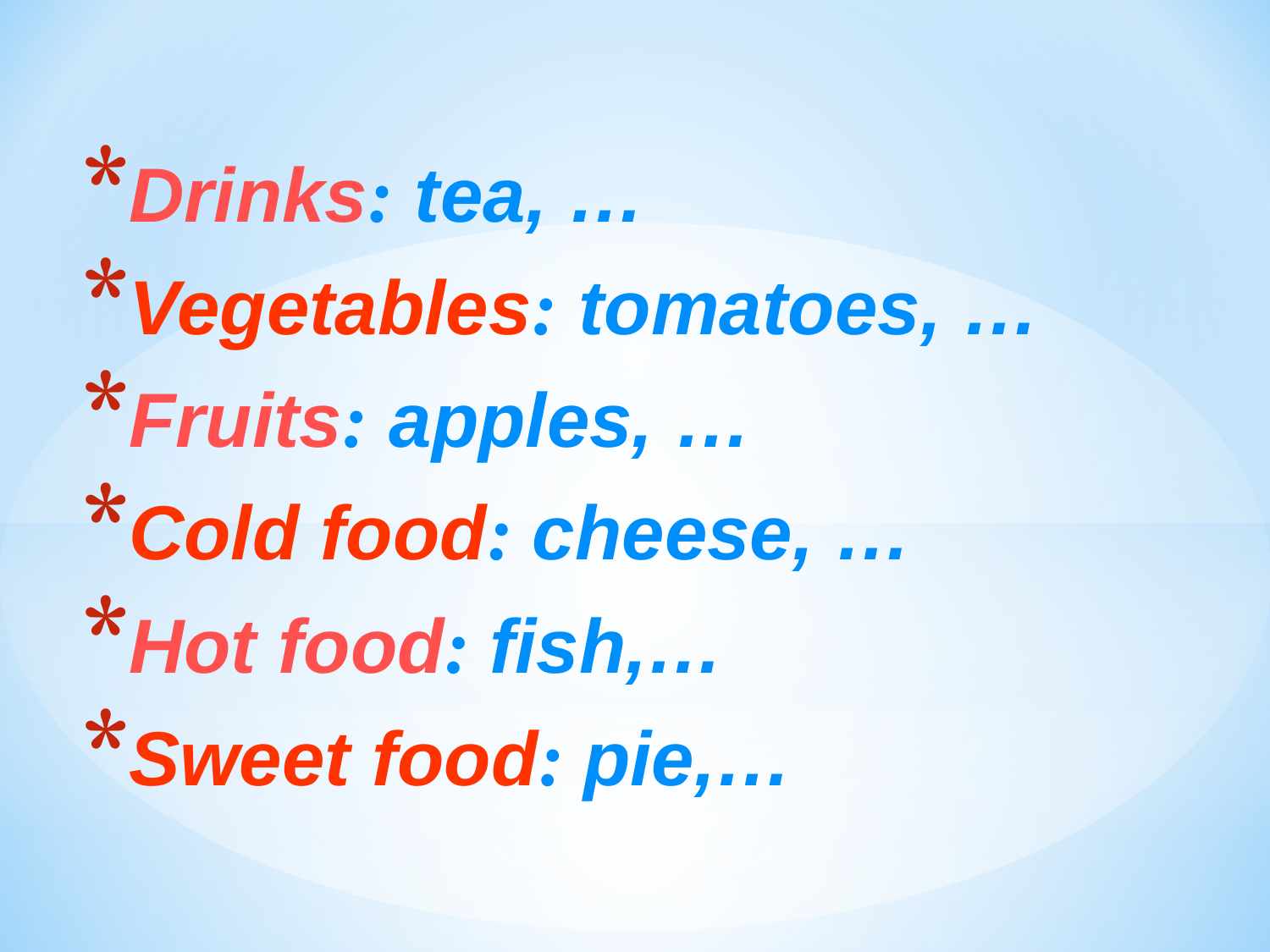

Drinks: tea, …
Vegetables: tomatoes, …
Fruits: apples, …
Cold food: cheese, …
Hot food: fish,…
Sweet food: pie,…
#